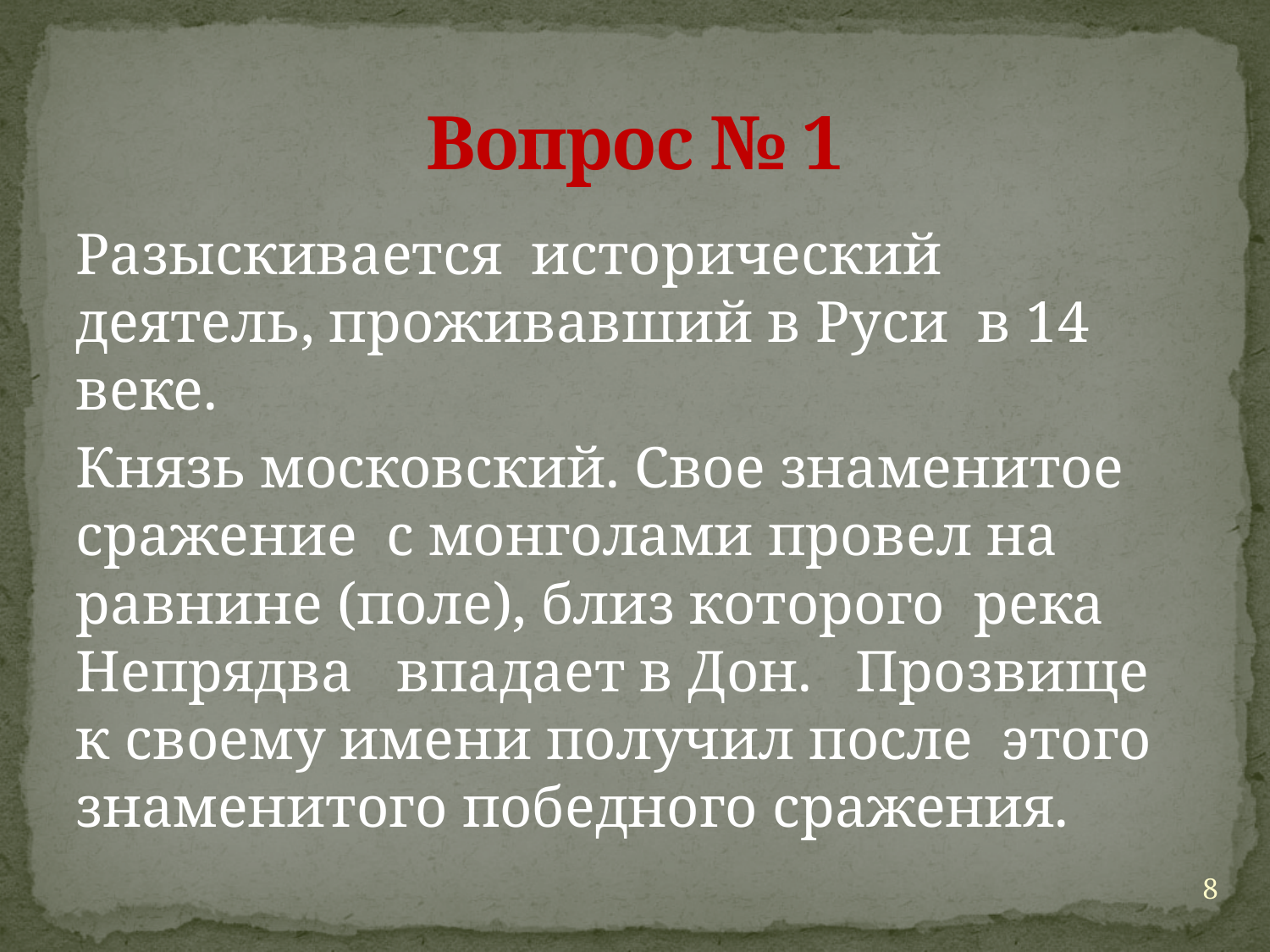

# Вопрос № 1
Разыскивается  исторический деятель, проживавший в Руси  в 14 веке.
Князь московский. Свое знаменитое  сражение  с монголами провел на равнине (поле), близ которого  река  Непрядва   впадает в Дон.   Прозвище к своему имени получил после  этого знаменитого победного сражения.
8